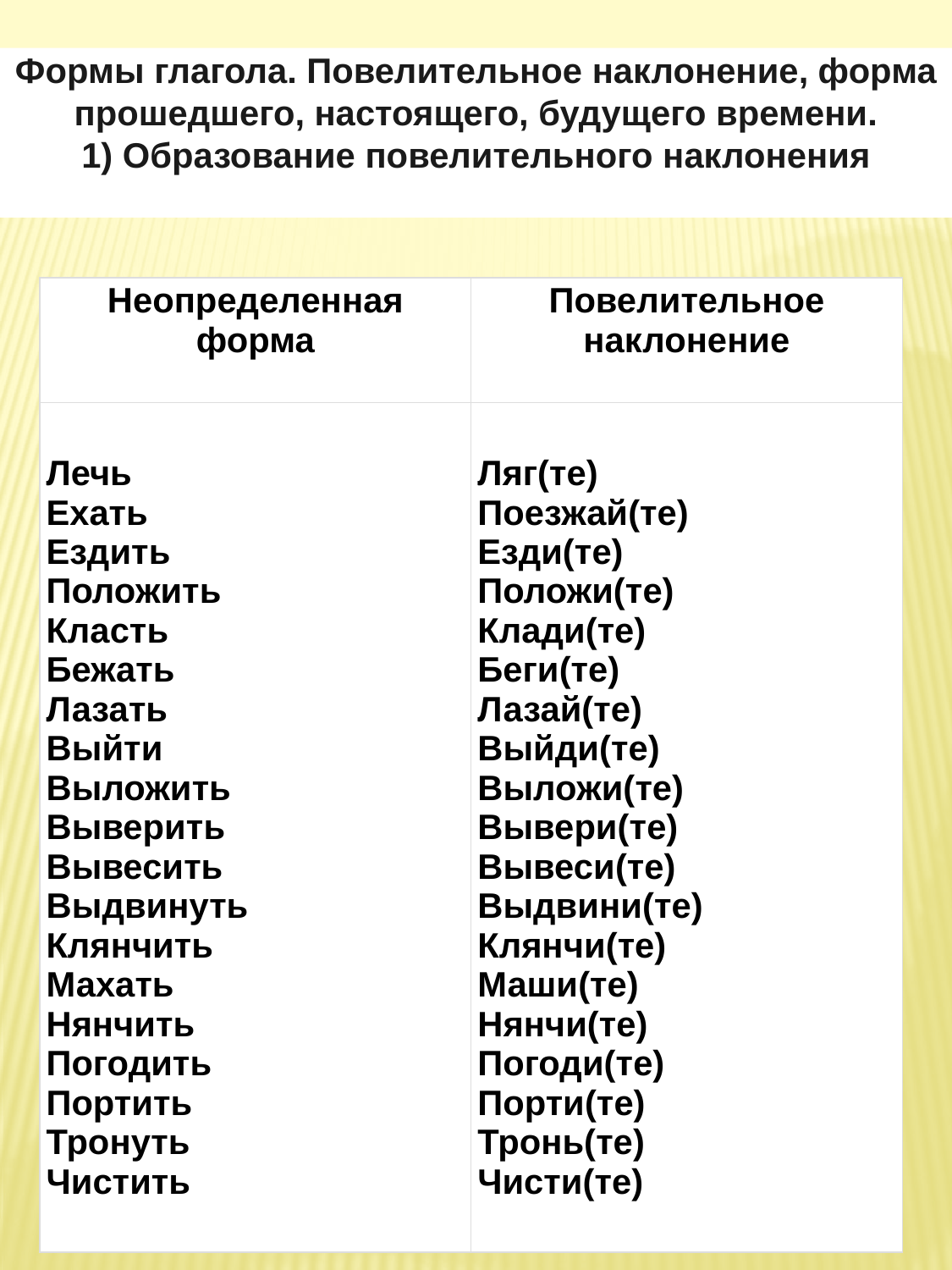

Формы глагола. Повелительное наклонение, форма прошедшего, настоящего, будущего времени.
1) Образование повелительного наклонения
| Неопределенная форма | Повелительное наклонение |
| --- | --- |
| Лечь  Ехать  Ездить  Положить  Класть  Бежать  Лазать  Выйти  Выложить  Выверить  Вывесить  Выдвинуть  Клянчить  Махать  Нянчить  Погодить  Портить  Тронуть  Чистить | Ляг(те)  Поезжай(те)  Езди(те)  Положи(те)  Клади(те)  Беги(те)  Лазай(те)  Выйди(те)  Выложи(те)  Вывери(те)  Вывеси(те)  Выдвини(те)  Клянчи(те)  Маши(те)  Нянчи(те)  Погоди(те)  Порти(те)  Тронь(те)  Чисти(те) |